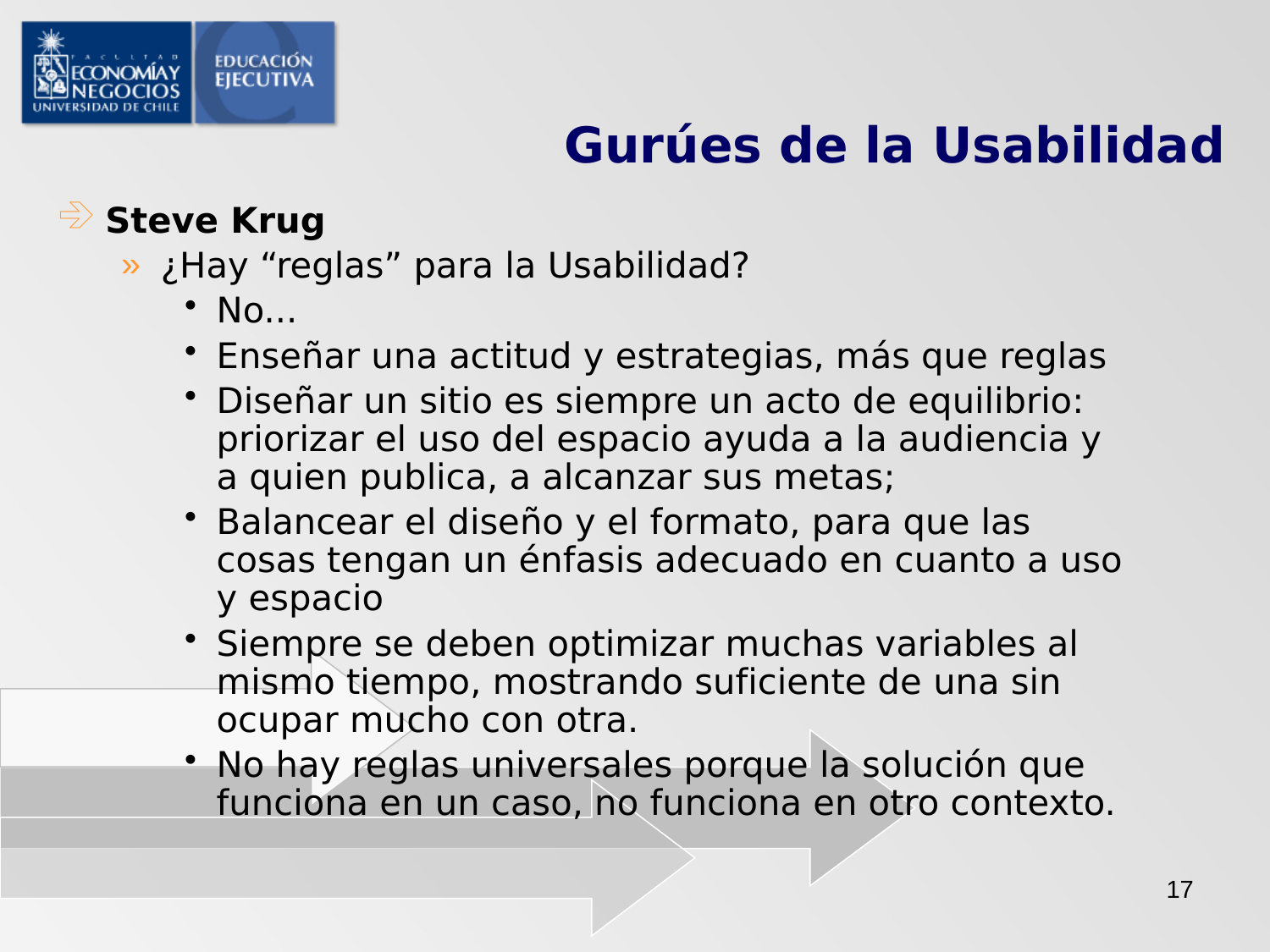

# Gurúes de la Usabilidad
Steve Krug
¿Hay “reglas” para la Usabilidad?
No...
Enseñar una actitud y estrategias, más que reglas
Diseñar un sitio es siempre un acto de equilibrio: priorizar el uso del espacio ayuda a la audiencia y a quien publica, a alcanzar sus metas;
Balancear el diseño y el formato, para que las cosas tengan un énfasis adecuado en cuanto a uso y espacio
Siempre se deben optimizar muchas variables al mismo tiempo, mostrando suficiente de una sin ocupar mucho con otra.
No hay reglas universales porque la solución que funciona en un caso, no funciona en otro contexto.
17